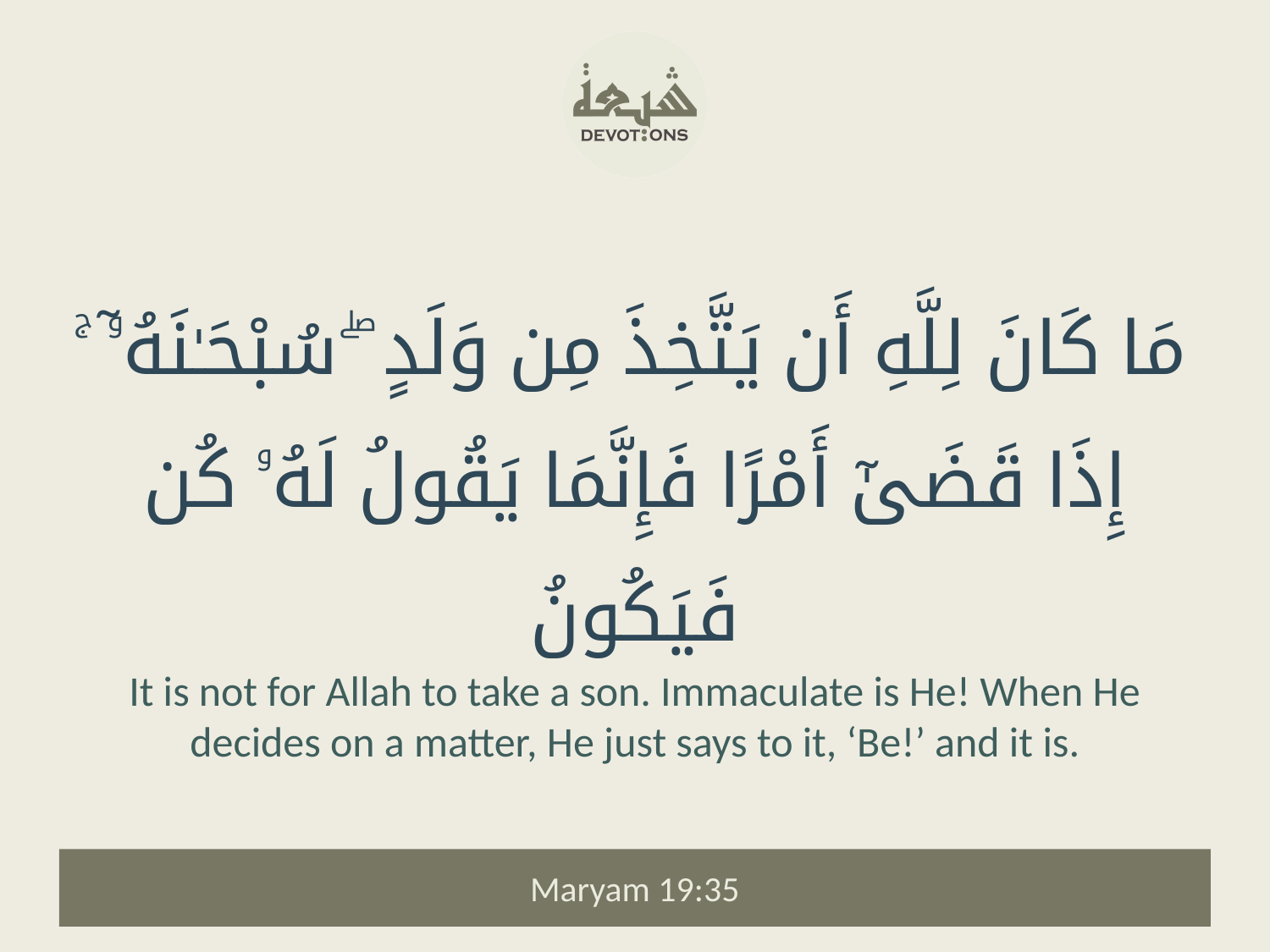

مَا كَانَ لِلَّهِ أَن يَتَّخِذَ مِن وَلَدٍ ۖ سُبْحَـٰنَهُۥٓ ۚ إِذَا قَضَىٰٓ أَمْرًا فَإِنَّمَا يَقُولُ لَهُۥ كُن فَيَكُونُ
It is not for Allah to take a son. Immaculate is He! When He decides on a matter, He just says to it, ‘Be!’ and it is.
Maryam 19:35